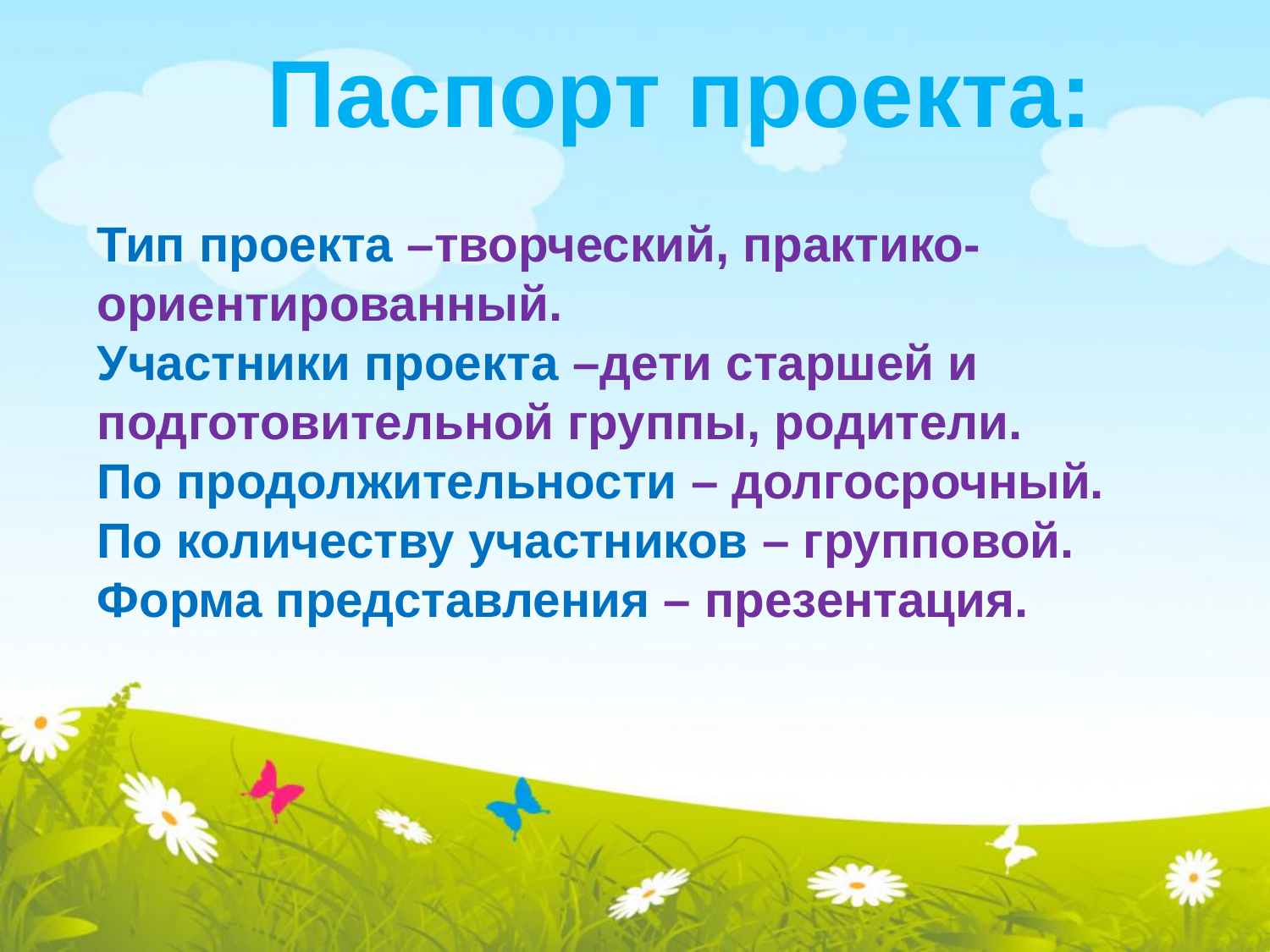

Паспорт проекта:
Тип проекта –творческий, практико-ориентированный.
Участники проекта –дети старшей и подготовительной группы, родители.
По продолжительности – долгосрочный.
По количеству участников – групповой.
Форма представления – презентация.